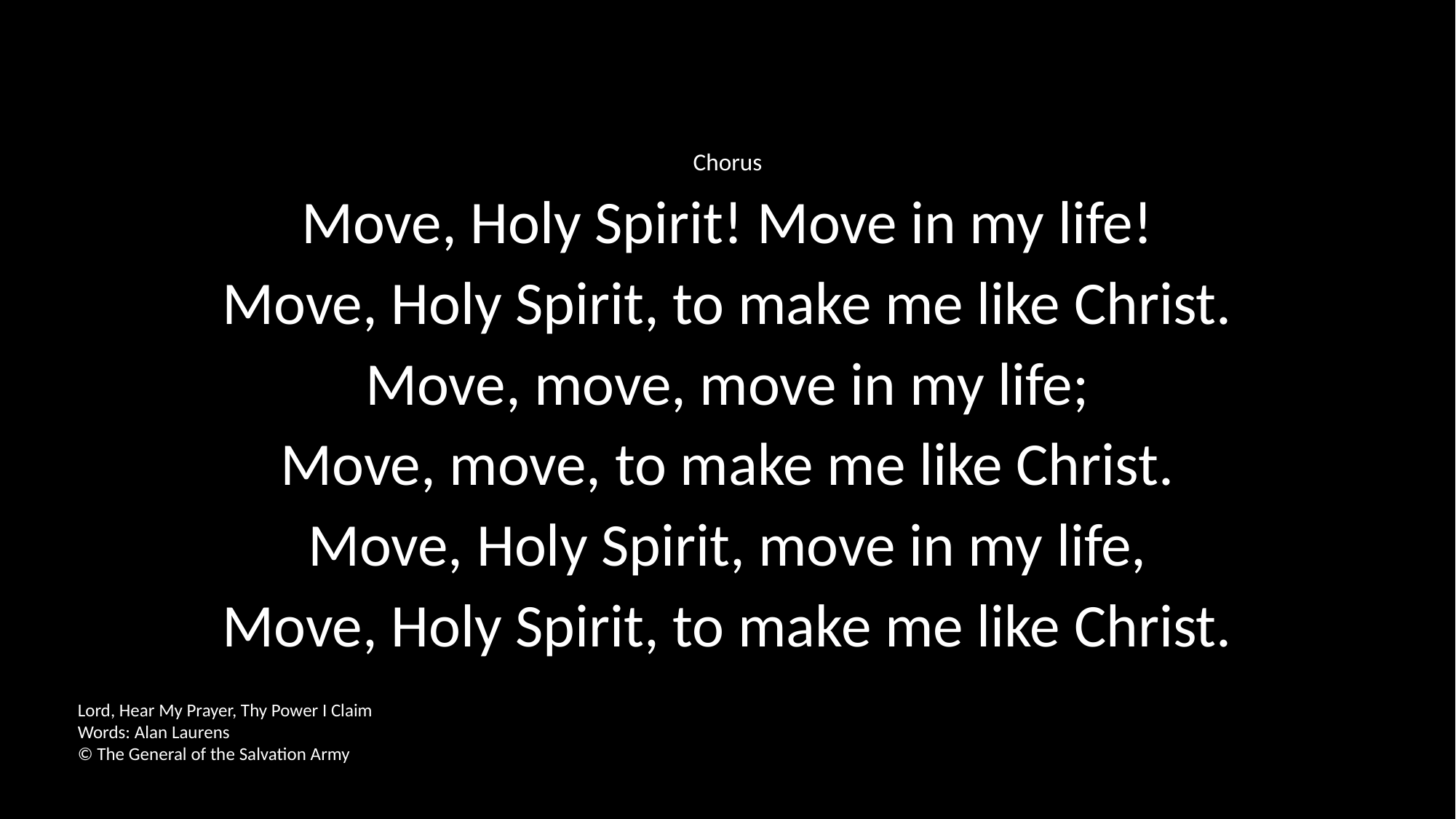

Chorus
Move, Holy Spirit! Move in my life!
Move, Holy Spirit, to make me like Christ.
Move, move, move in my life;
Move, move, to make me like Christ.
Move, Holy Spirit, move in my life,
Move, Holy Spirit, to make me like Christ.
Lord, Hear My Prayer, Thy Power I Claim
Words: Alan Laurens
© The General of the Salvation Army